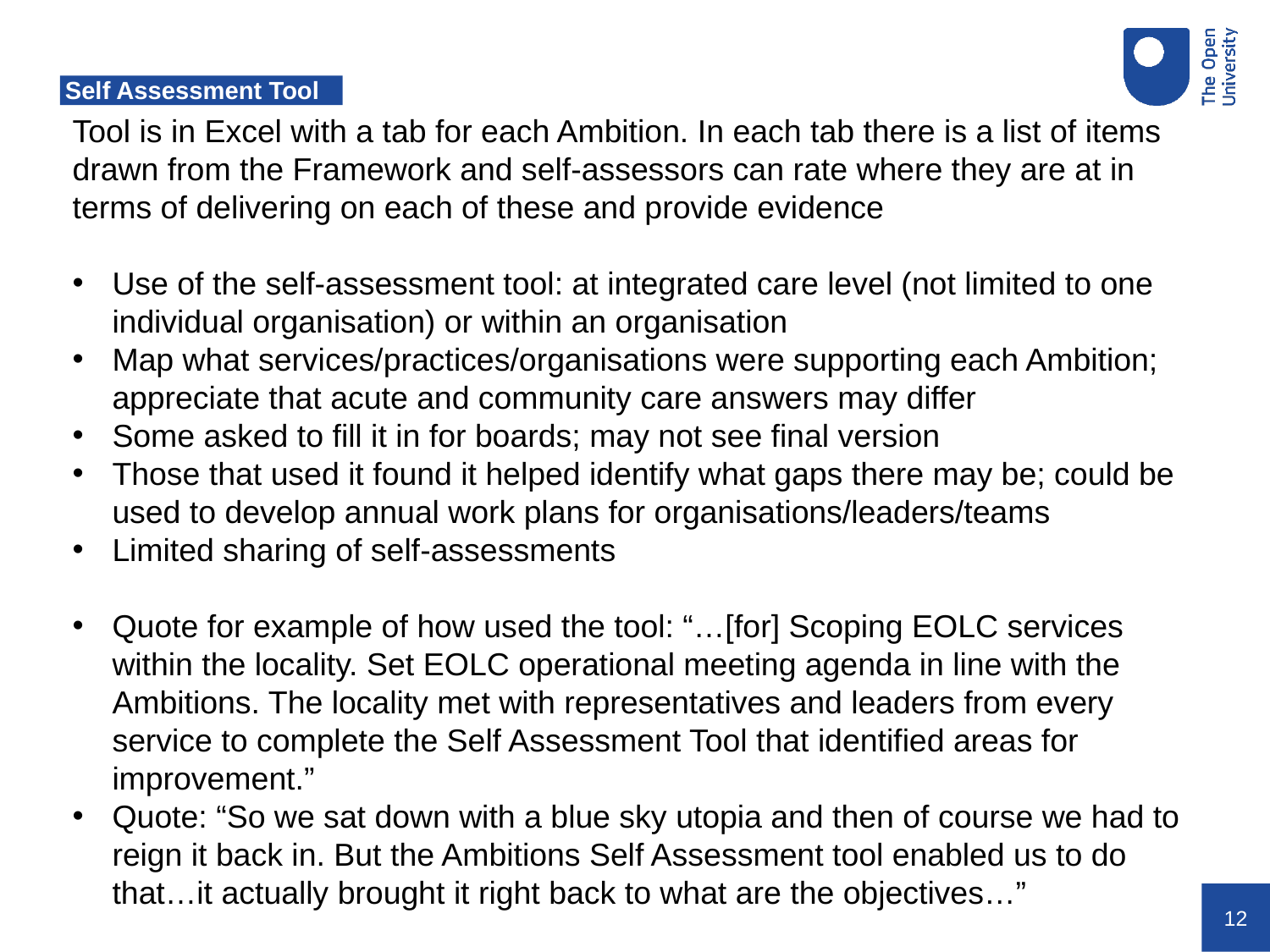

# Self Assessment Tool
Tool is in Excel with a tab for each Ambition. In each tab there is a list of items drawn from the Framework and self-assessors can rate where they are at in terms of delivering on each of these and provide evidence

Use of the self-assessment tool: at integrated care level (not limited to one individual organisation) or within an organisation
Map what services/practices/organisations were supporting each Ambition; appreciate that acute and community care answers may differ
Some asked to fill it in for boards; may not see final version
Those that used it found it helped identify what gaps there may be; could be used to develop annual work plans for organisations/leaders/teams
Limited sharing of self-assessments

Quote for example of how used the tool: “…[for] Scoping EOLC services within the locality. Set EOLC operational meeting agenda in line with the Ambitions. The locality met with representatives and leaders from every service to complete the Self Assessment Tool that identified areas for improvement.”
Quote: “So we sat down with a blue sky utopia and then of course we had to reign it back in. But the Ambitions Self Assessment tool enabled us to do that…it actually brought it right back to what are the objectives…”